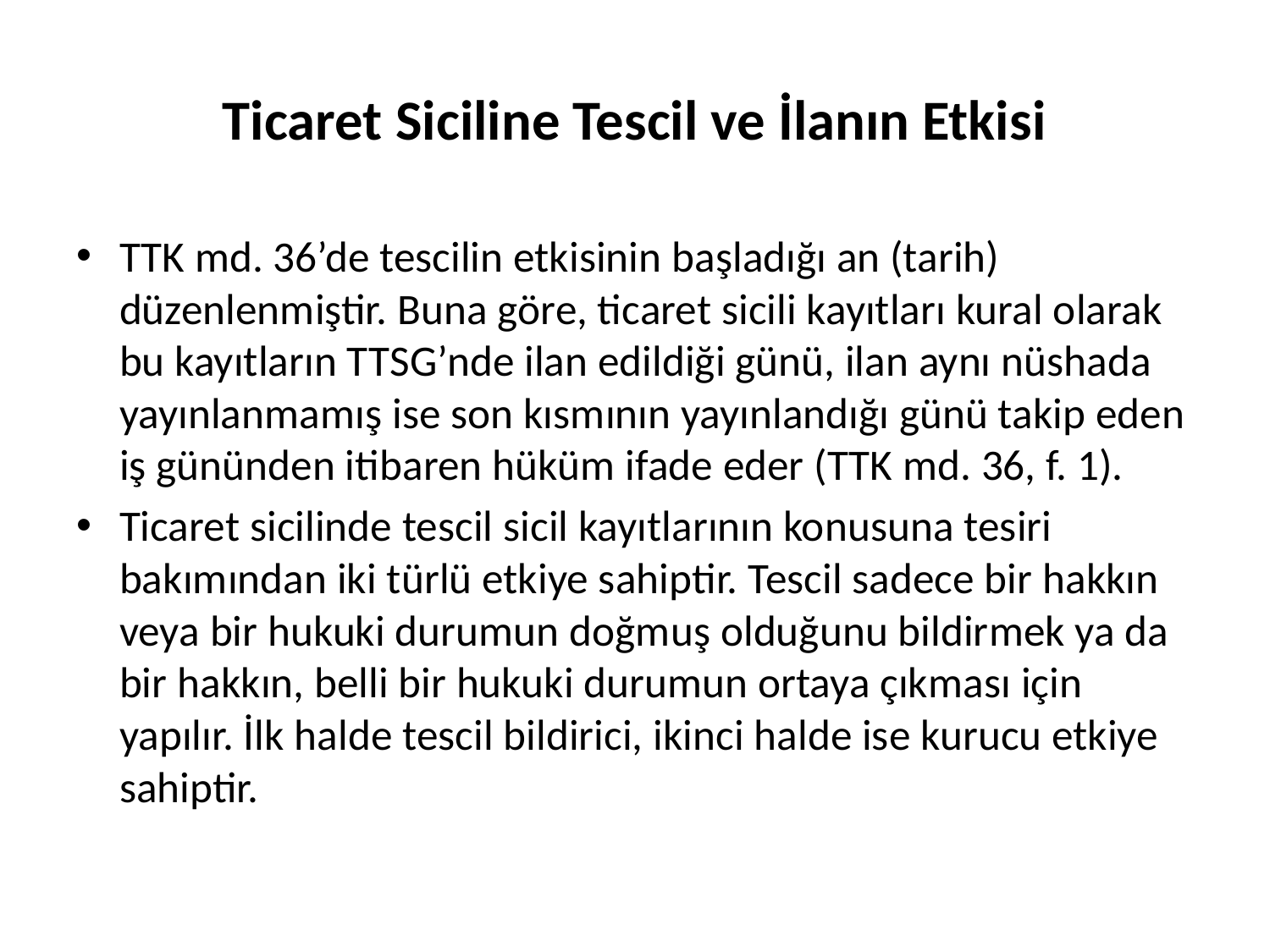

# Ticaret Siciline Tescil ve İlanın Etkisi
TTK md. 36’de tescilin etkisinin başladığı an (tarih) düzenlenmiştir. Buna göre, ticaret sicili kayıtları kural olarak bu kayıtların TTSG’nde ilan edildiği günü, ilan aynı nüshada yayınlanmamış ise son kısmının yayınlandığı günü takip eden iş gününden itibaren hüküm ifade eder (TTK md. 36, f. 1).
Ticaret sicilinde tescil sicil kayıtlarının konusuna tesiri bakımından iki türlü etkiye sahiptir. Tescil sadece bir hakkın veya bir hukuki durumun doğmuş olduğunu bildirmek ya da bir hakkın, belli bir hukuki durumun ortaya çıkması için yapılır. İlk halde tescil bildirici, ikinci halde ise kurucu etkiye sahiptir.